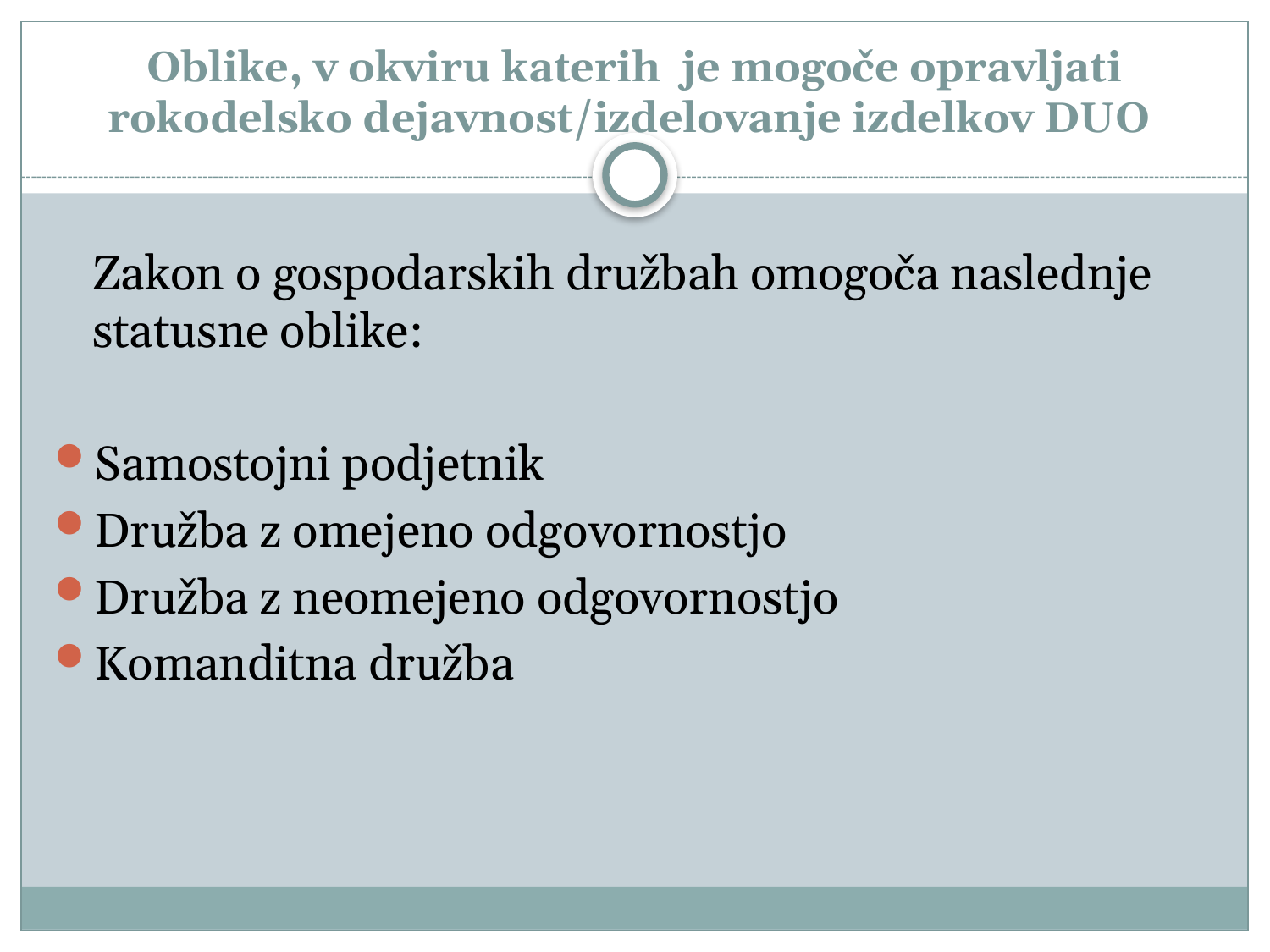

# Oblike, v okviru katerih  je mogoče opravljati rokodelsko dejavnost/izdelovanje izdelkov DUO
	Zakon o gospodarskih družbah omogoča naslednje statusne oblike:

Samostojni podjetnik
Družba z omejeno odgovornostjo
Družba z neomejeno odgovornostjo
Komanditna družba